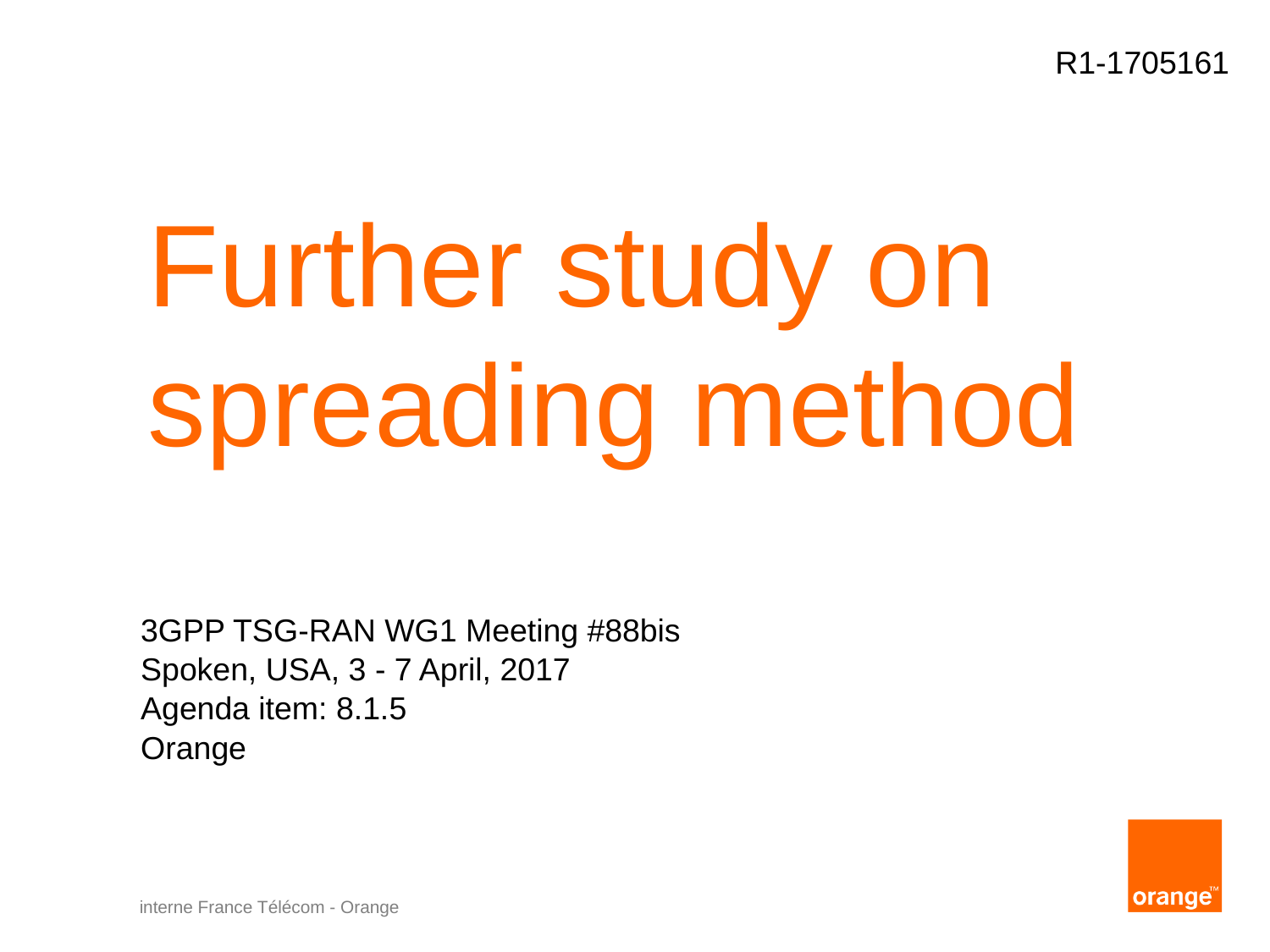

R1-1705161
# Further study on spreading method
3GPP TSG-RAN WG1 Meeting #88bis
Spoken, USA, 3 - 7 April, 2017
Agenda item: 8.1.5
Orange